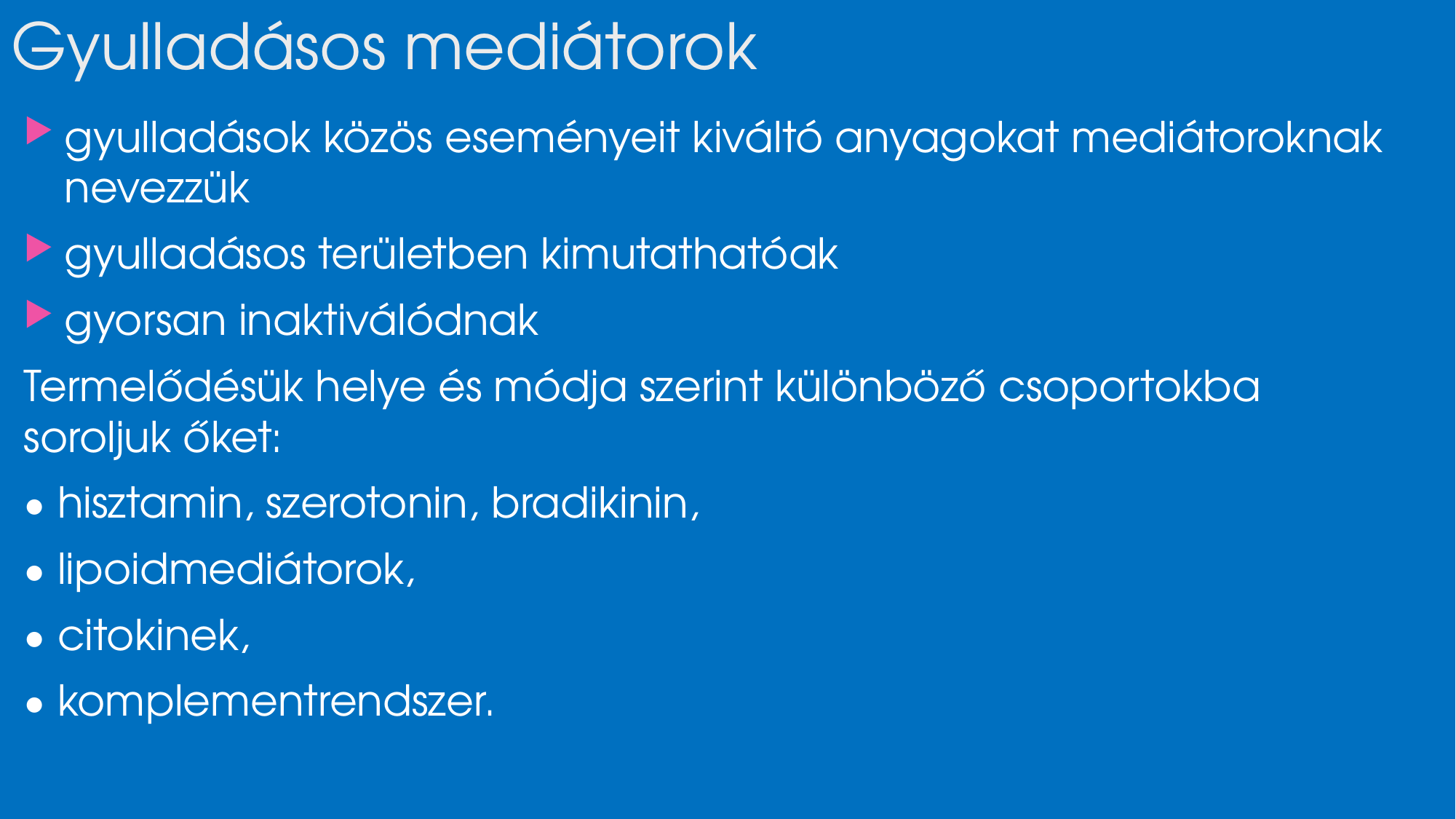

# Gyulladásos mediátorok
gyulladások közös eseményeit kiváltó anyagokat mediátoroknak nevezzük
gyulladásos területben kimutathatóak
gyorsan inaktiválódnak
Termelődésük helye és módja szerint különböző csoportokba soroljuk őket:
• hisztamin, szerotonin, bradikinin,
• lipoidmediátorok,
• citokinek,
• komplementrendszer.